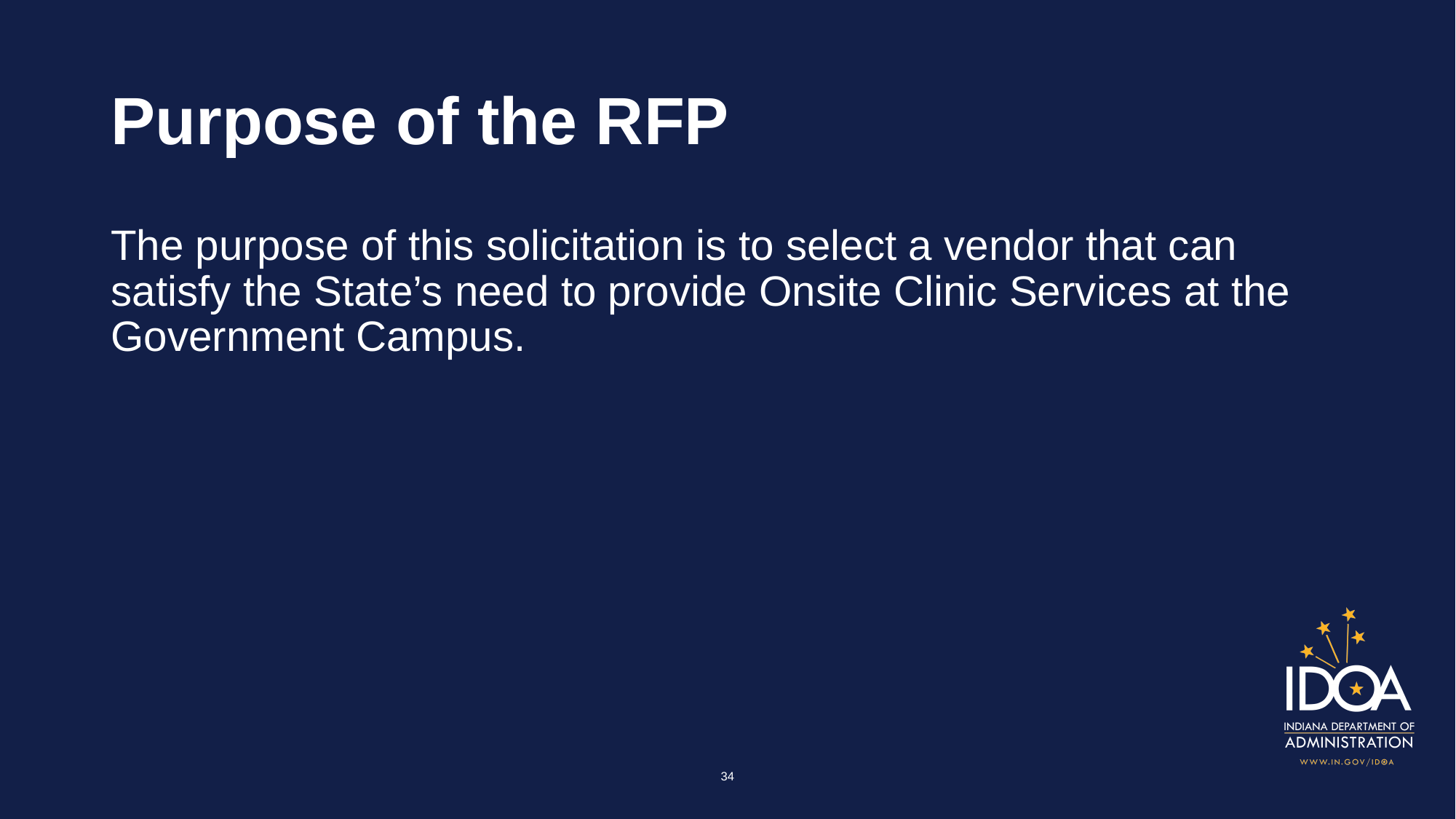

# Purpose of the RFP
The purpose of this solicitation is to select a vendor that can satisfy the State’s need to provide Onsite Clinic Services at the Government Campus.
34